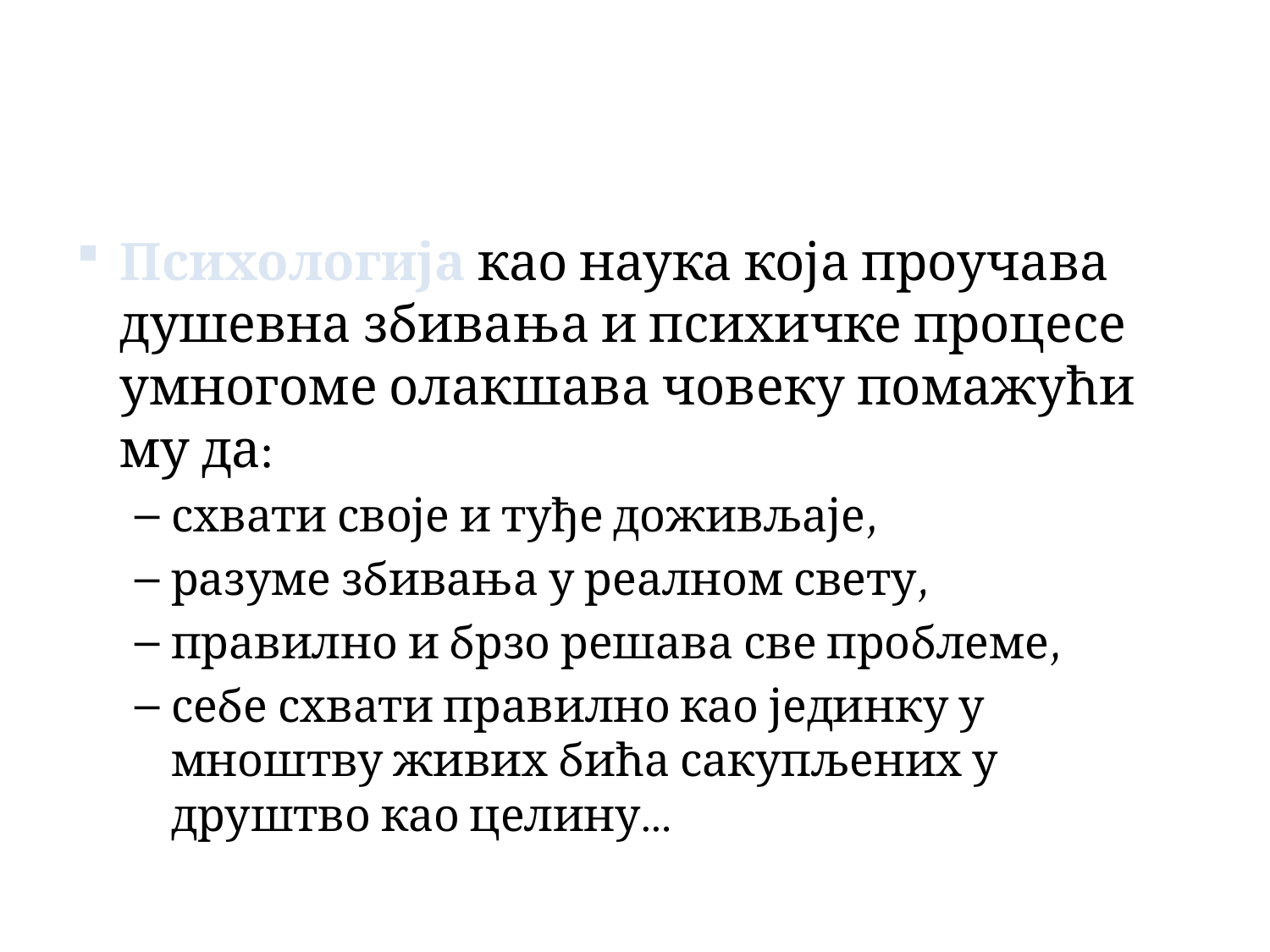

#
Психологија као наука која проучава душевна збивања и психичке процесе умногоме олакшава човеку помажући му да:
схвати своје и туђе доживљаје,
разуме збивања у реалном свету,
правилно и брзо решава све проблеме,
себе схвати правилно као јединку у мноштву живих бића сакупљених у друштво као целину...